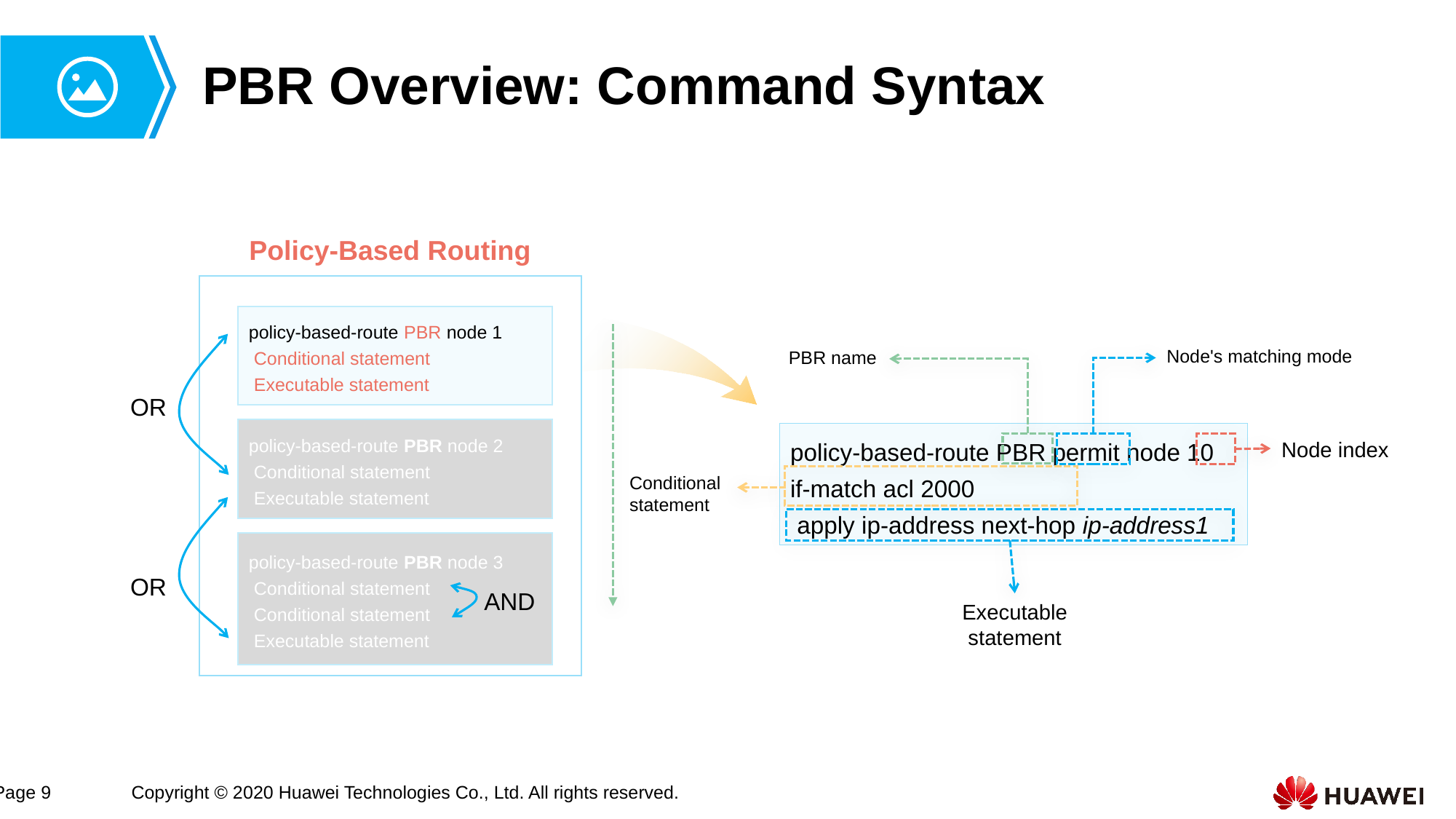

# PBR Overview: Command Syntax
Policy-Based Routing

policy-based-route PBR node 1
 Conditional statement
 Executable statement

Node's matching mode
PBR name
OR
policy-based-route PBR node 2
 Conditional statement
 Executable statement
policy-based-route PBR permit node 10
if-match acl 2000
 apply ip-address next-hop ip-address1
Node index

Conditional statement

policy-based-route PBR node 3
 Conditional statement
 Conditional statement
 Executable statement
OR
AND

Executable statement